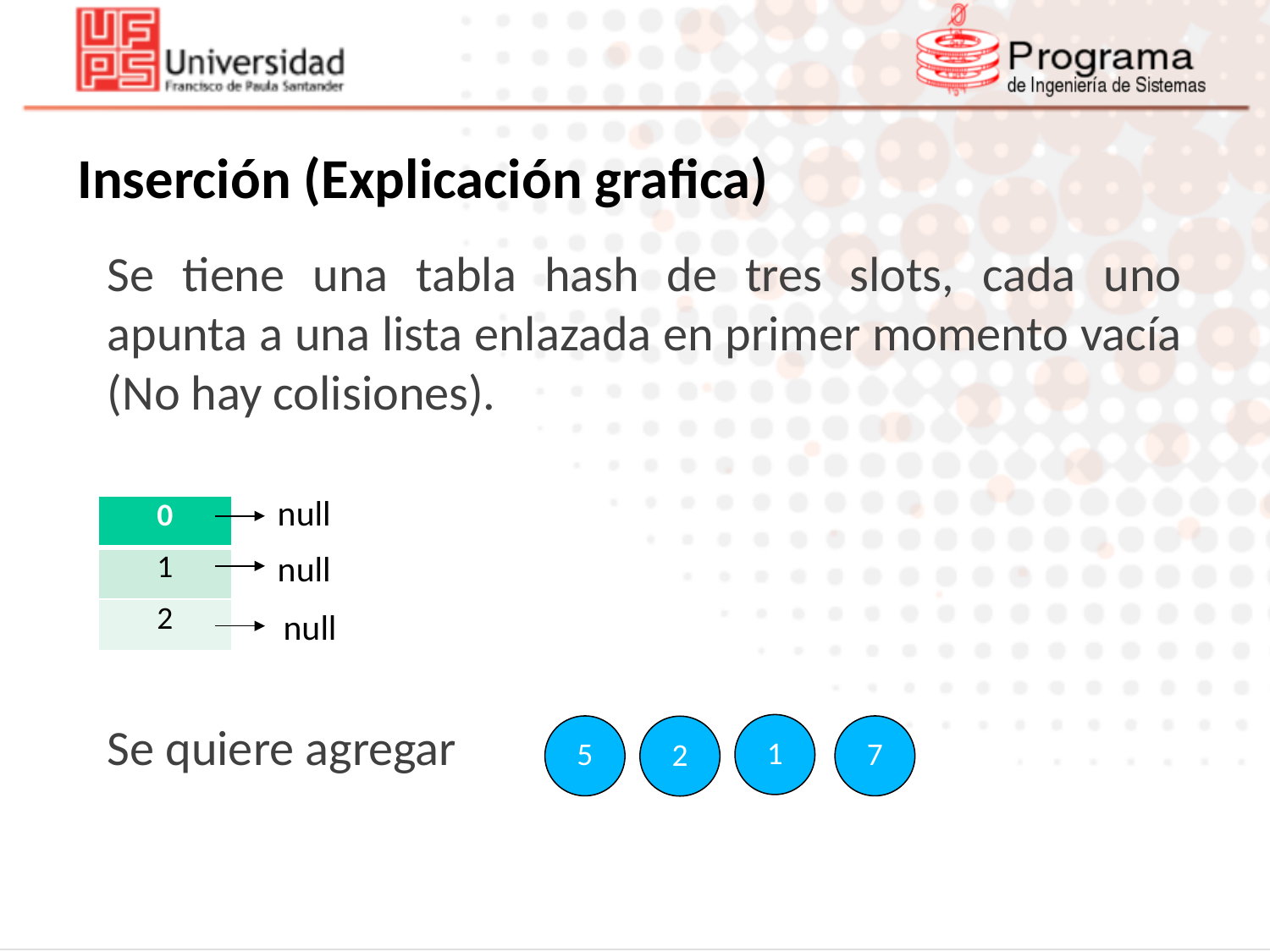

Inserción (Explicación grafica)
Se tiene una tabla hash de tres slots, cada uno apunta a una lista enlazada en primer momento vacía (No hay colisiones).

Se quiere agregar
null
| 0 |
| --- |
| 1 |
| 2 |
null
null
1
5
7
2